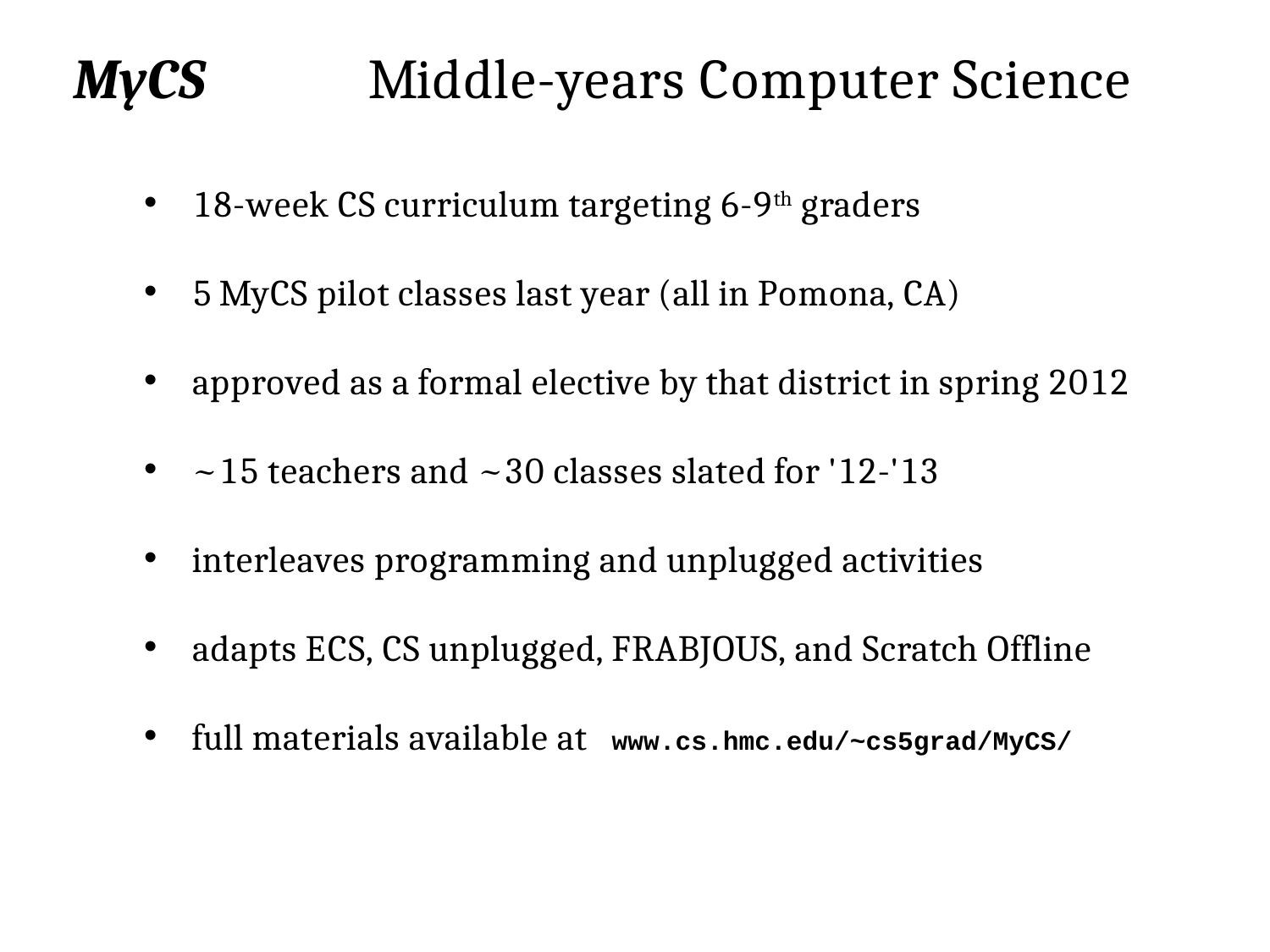

MyCS
Middle-years Computer Science
18-week CS curriculum targeting 6-9th graders

5 MyCS pilot classes last year (all in Pomona, CA)

approved as a formal elective by that district in spring 2012

~15 teachers and ~30 classes slated for '12-'13

interleaves programming and unplugged activities

adapts ECS, CS unplugged, FRABJOUS, and Scratch Offline

full materials available at   www.cs.hmc.edu/~cs5grad/MyCS/